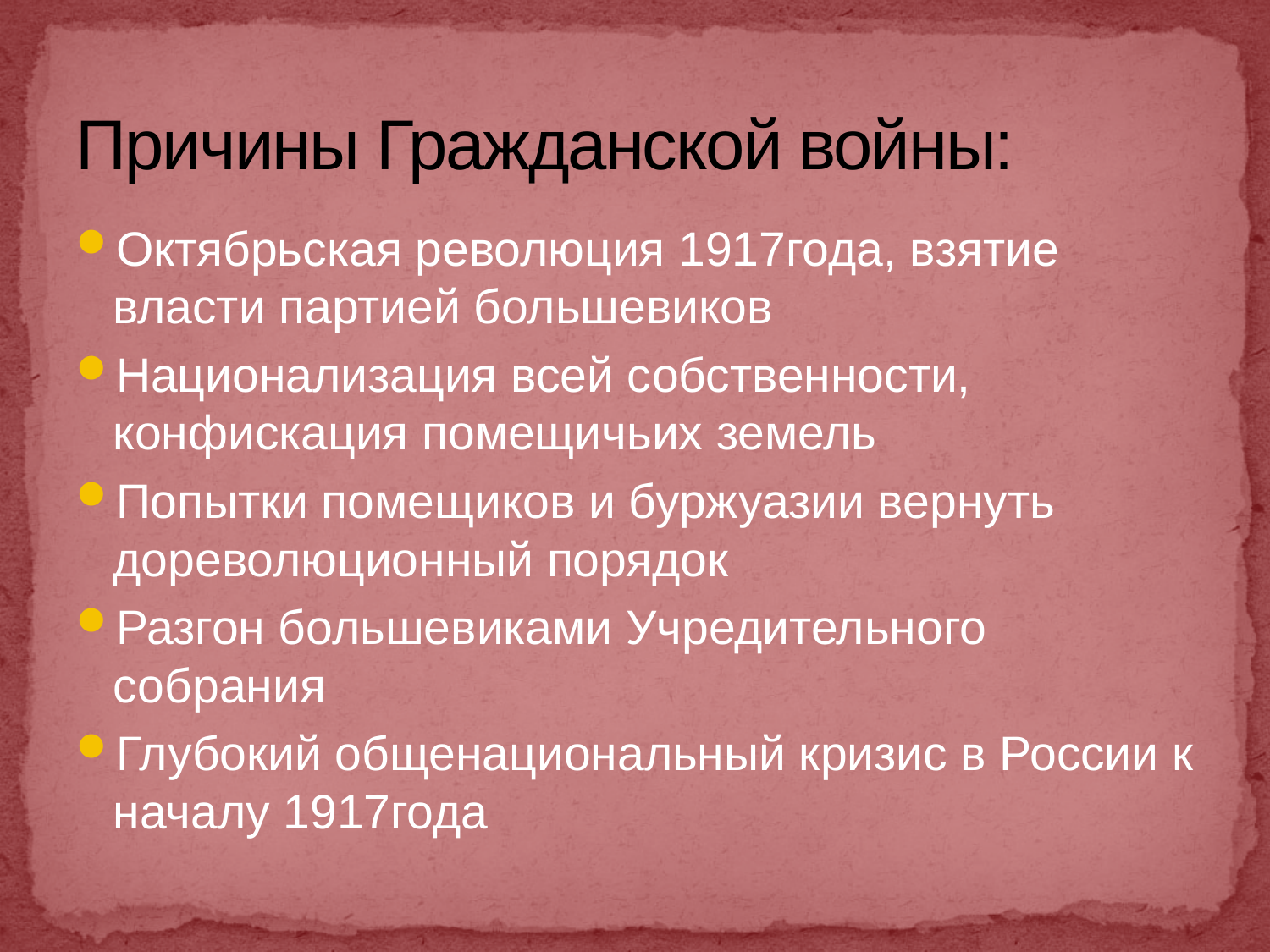

# Причины Гражданской войны:
Октябрьская революция 1917года, взятие власти партией большевиков
Национализация всей собственности, конфискация помещичьих земель
Попытки помещиков и буржуазии вернуть дореволюционный порядок
Разгон большевиками Учредительного собрания
Глубокий общенациональный кризис в России к началу 1917года